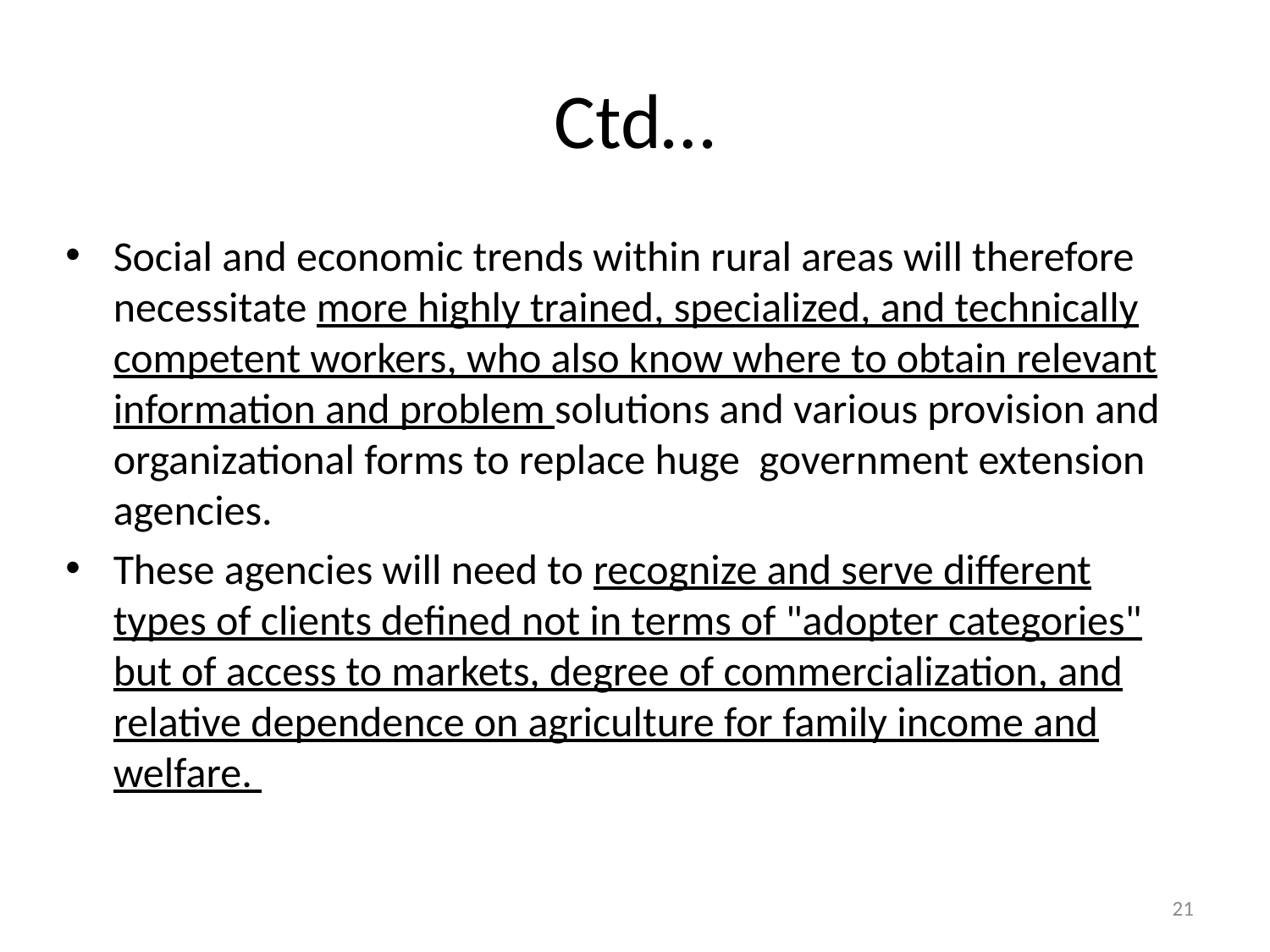

# Ctd…
Social and economic trends within rural areas will therefore necessitate more highly trained, specialized, and technically competent workers, who also know where to obtain relevant information and problem solutions and various provision and organizational forms to replace huge  government extension agencies.
These agencies will need to recognize and serve different types of clients defined not in terms of "adopter categories" but of access to markets, degree of commercialization, and relative dependence on agriculture for family income and welfare.

21